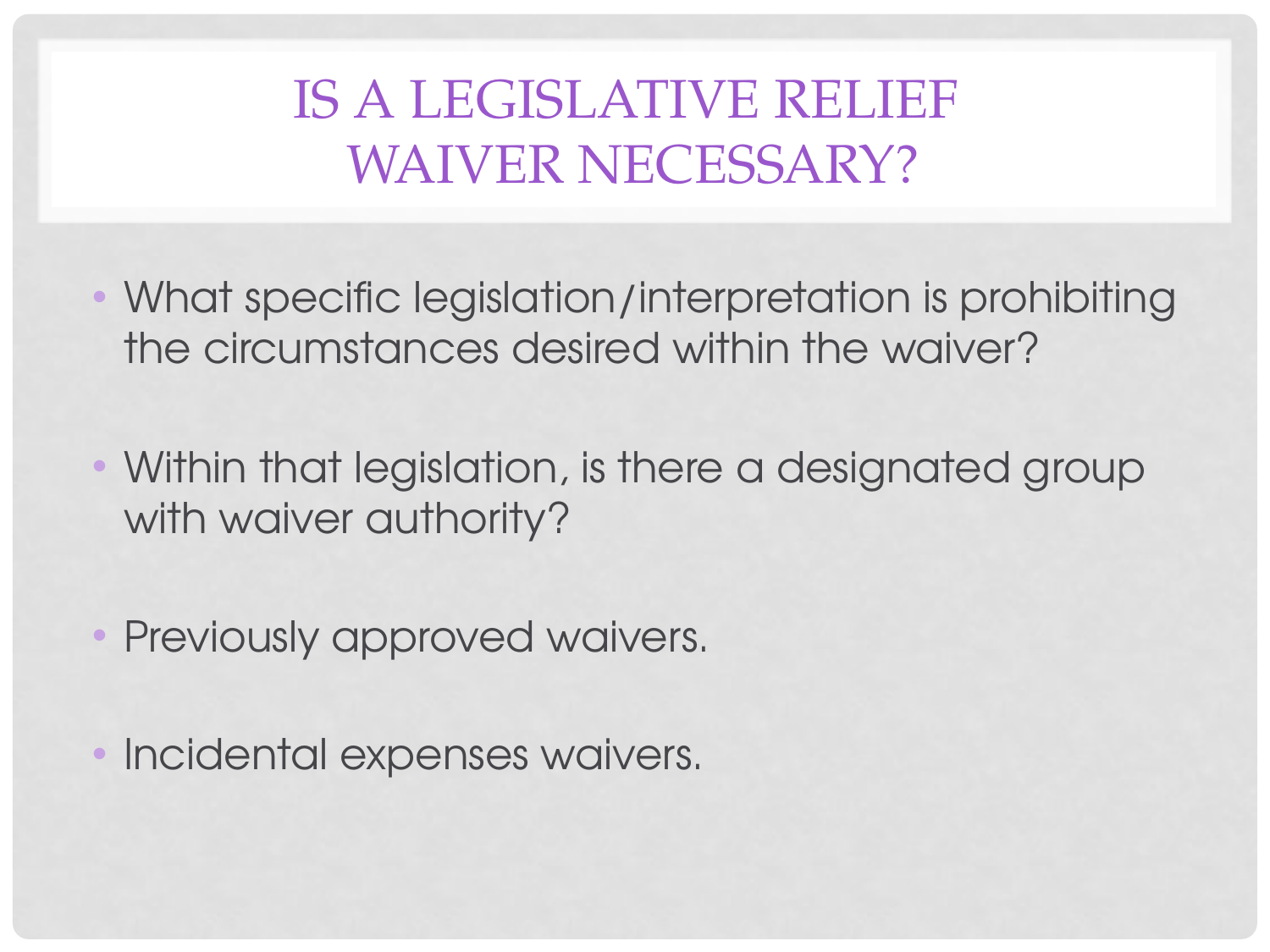

# Is a legislative relief waiver necessary?
What specific legislation/interpretation is prohibiting the circumstances desired within the waiver?

Within that legislation, is there a designated group with waiver authority?

Previously approved waivers.

Incidental expenses waivers.